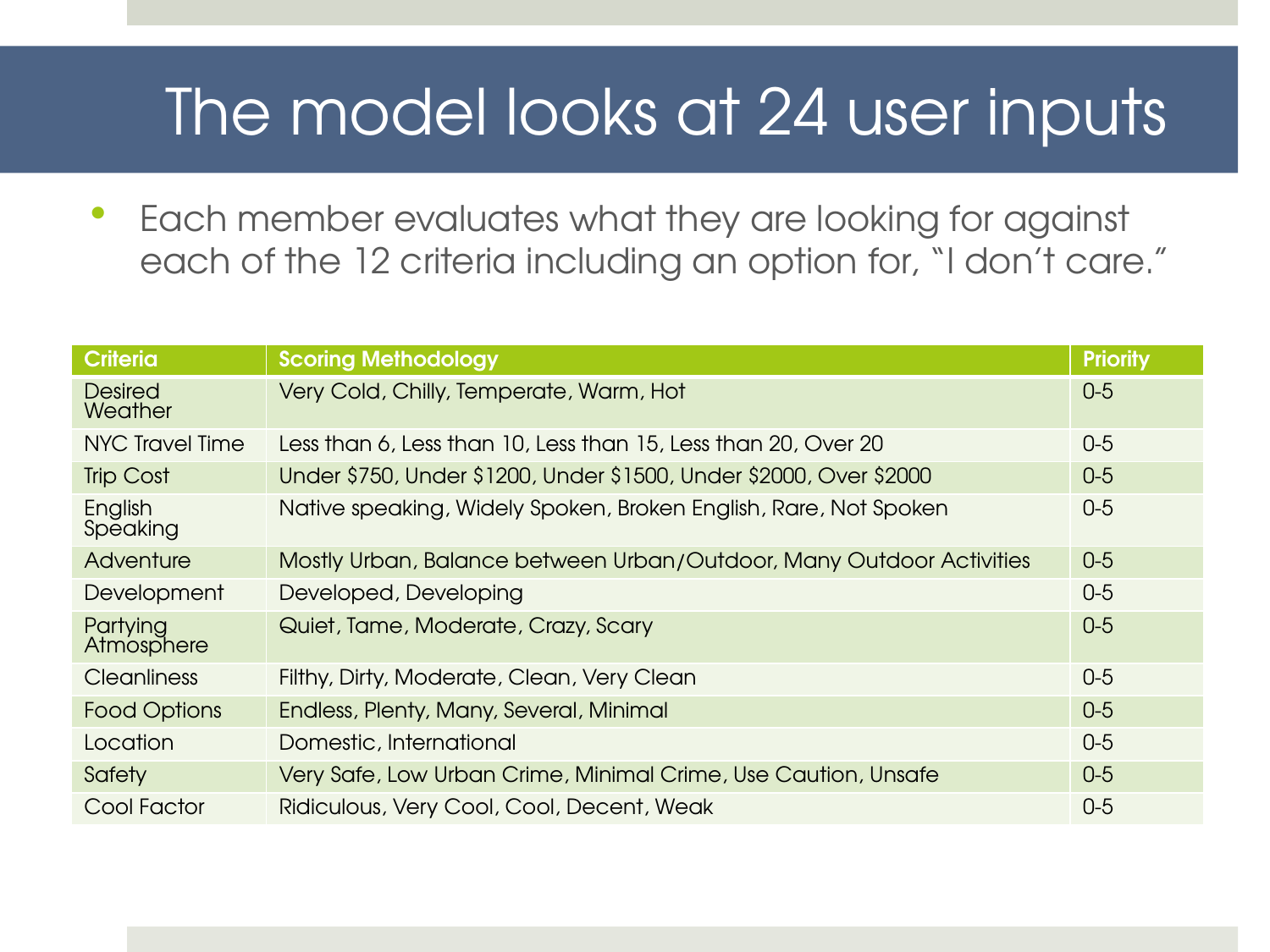

# The model looks at 24 user inputs
Each member evaluates what they are looking for against each of the 12 criteria including an option for, “I don’t care.”
| Criteria | Scoring Methodology | Priority |
| --- | --- | --- |
| Desired Weather | Very Cold, Chilly, Temperate, Warm, Hot | 0-5 |
| NYC Travel Time | Less than 6, Less than 10, Less than 15, Less than 20, Over 20 | 0-5 |
| Trip Cost | Under $750, Under $1200, Under $1500, Under $2000, Over $2000 | 0-5 |
| English Speaking | Native speaking, Widely Spoken, Broken English, Rare, Not Spoken | 0-5 |
| Adventure | Mostly Urban, Balance between Urban/Outdoor, Many Outdoor Activities | 0-5 |
| Development | Developed, Developing | 0-5 |
| Partying Atmosphere | Quiet, Tame, Moderate, Crazy, Scary | 0-5 |
| Cleanliness | Filthy, Dirty, Moderate, Clean, Very Clean | 0-5 |
| Food Options | Endless, Plenty, Many, Several, Minimal | 0-5 |
| Location | Domestic, International | 0-5 |
| Safety | Very Safe, Low Urban Crime, Minimal Crime, Use Caution, Unsafe | 0-5 |
| Cool Factor | Ridiculous, Very Cool, Cool, Decent, Weak | 0-5 |